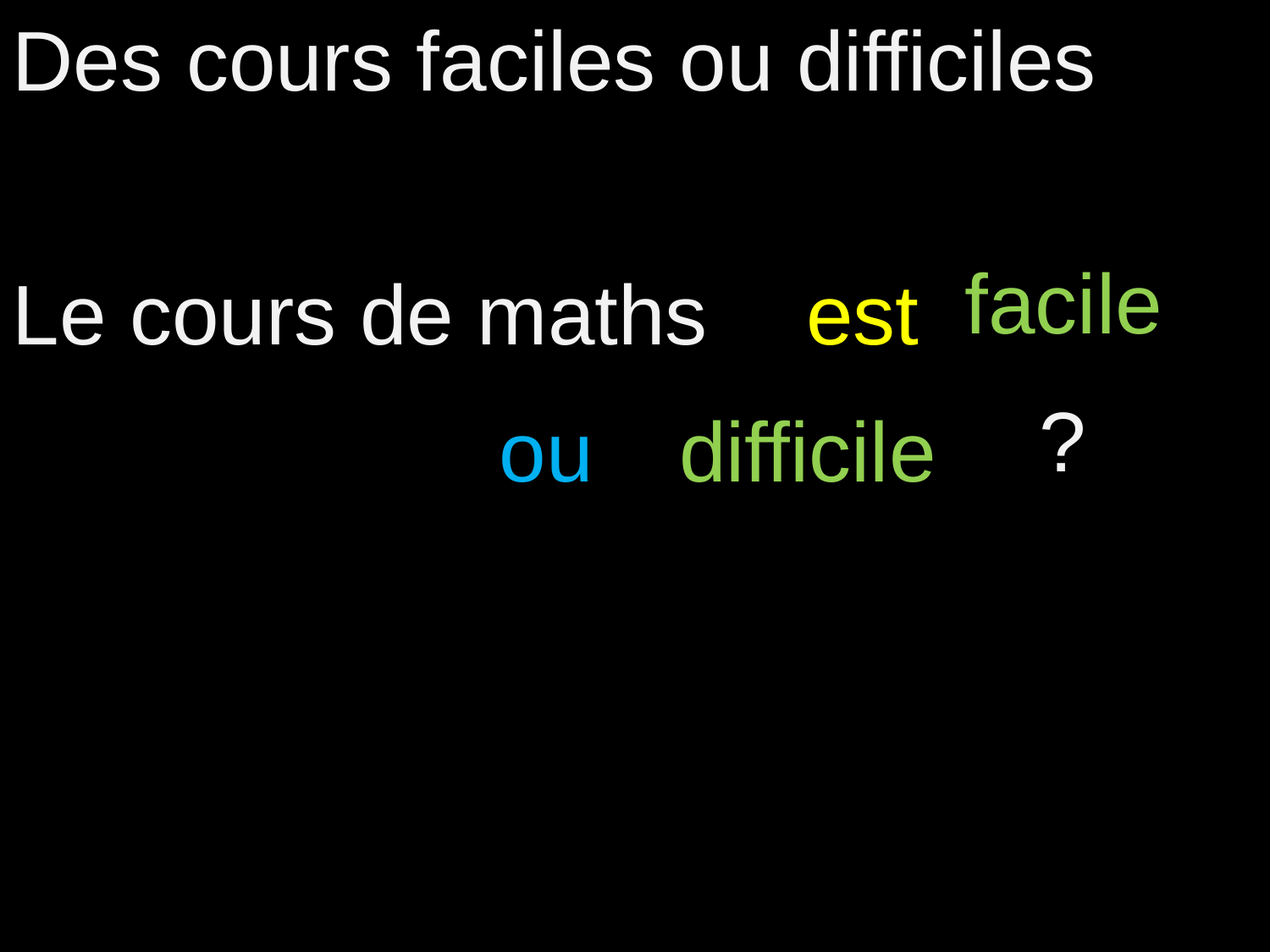

Des cours faciles ou difficiles
facile
Le cours de maths
est
?
ou
difficile